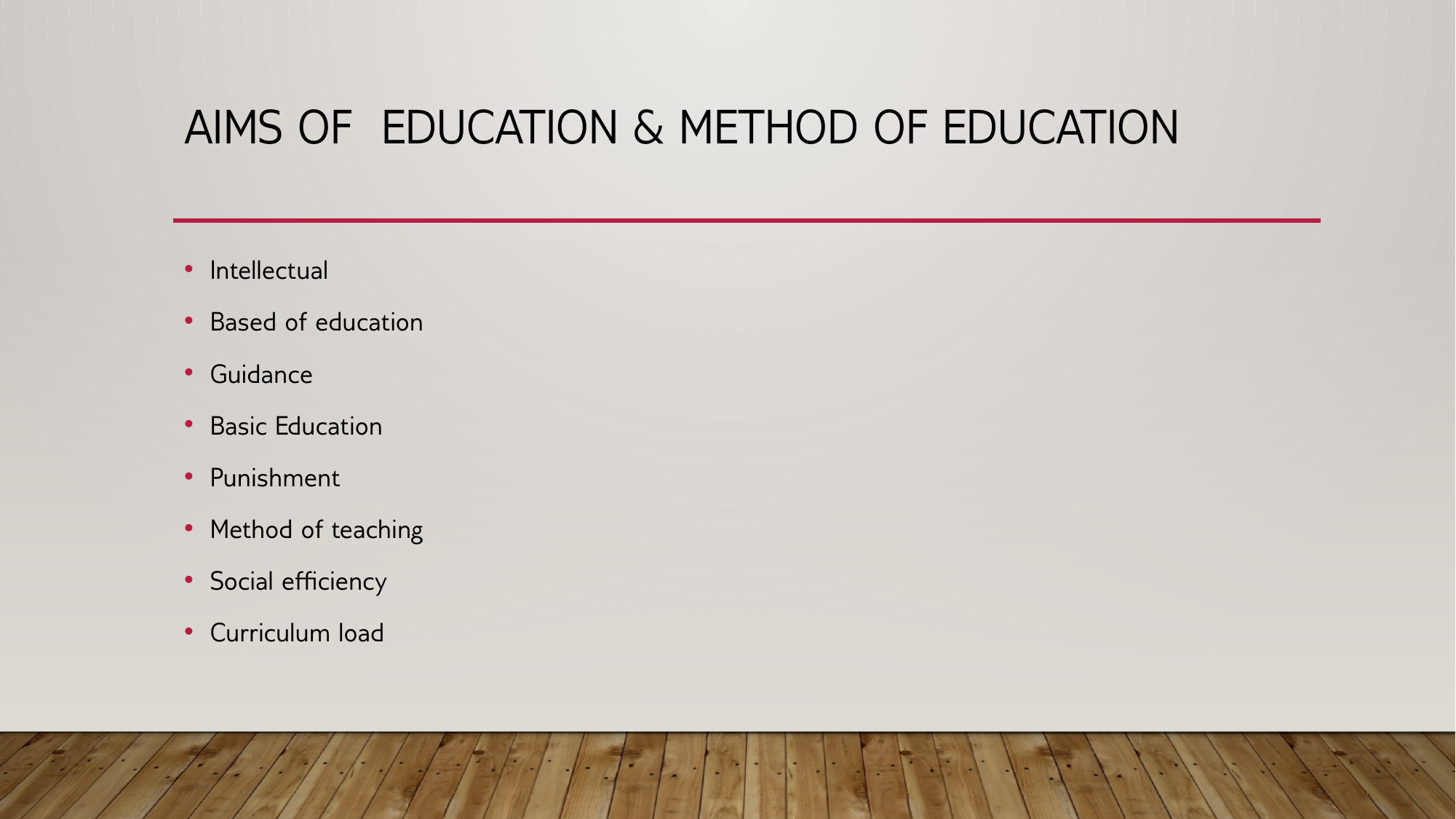

# Aims of  Education & Method of Education
Intellectual
Based of education
Guidance
Basic Education
Punishment
Method of teaching
Social efficiency
Curriculum load